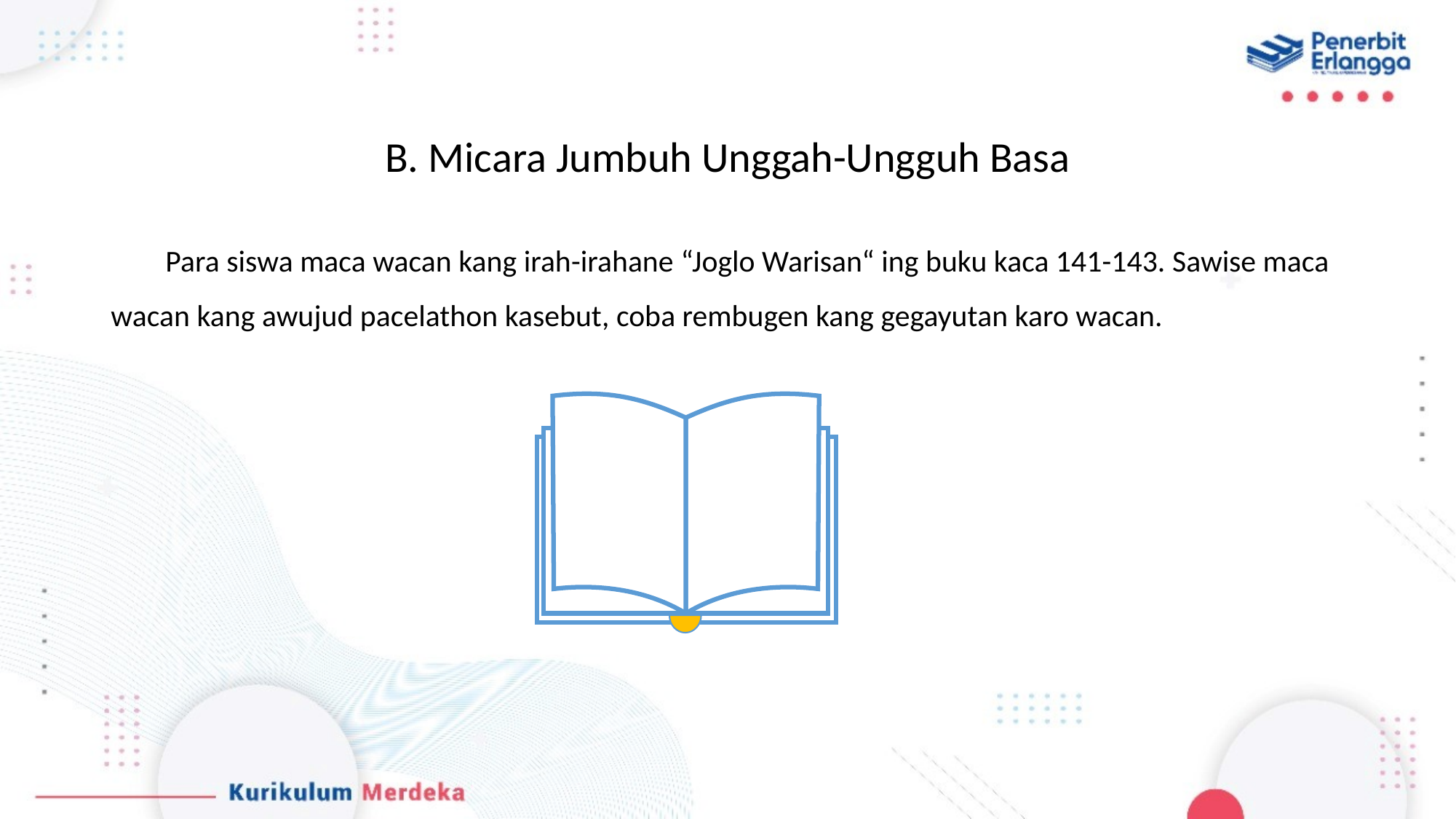

# B. Micara Jumbuh Unggah-Ungguh Basa
Para siswa maca wacan kang irah-irahane “Joglo Warisan“ ing buku kaca 141-143. Sawise maca wacan kang awujud pacelathon kasebut, coba rembugen kang gegayutan karo wacan.